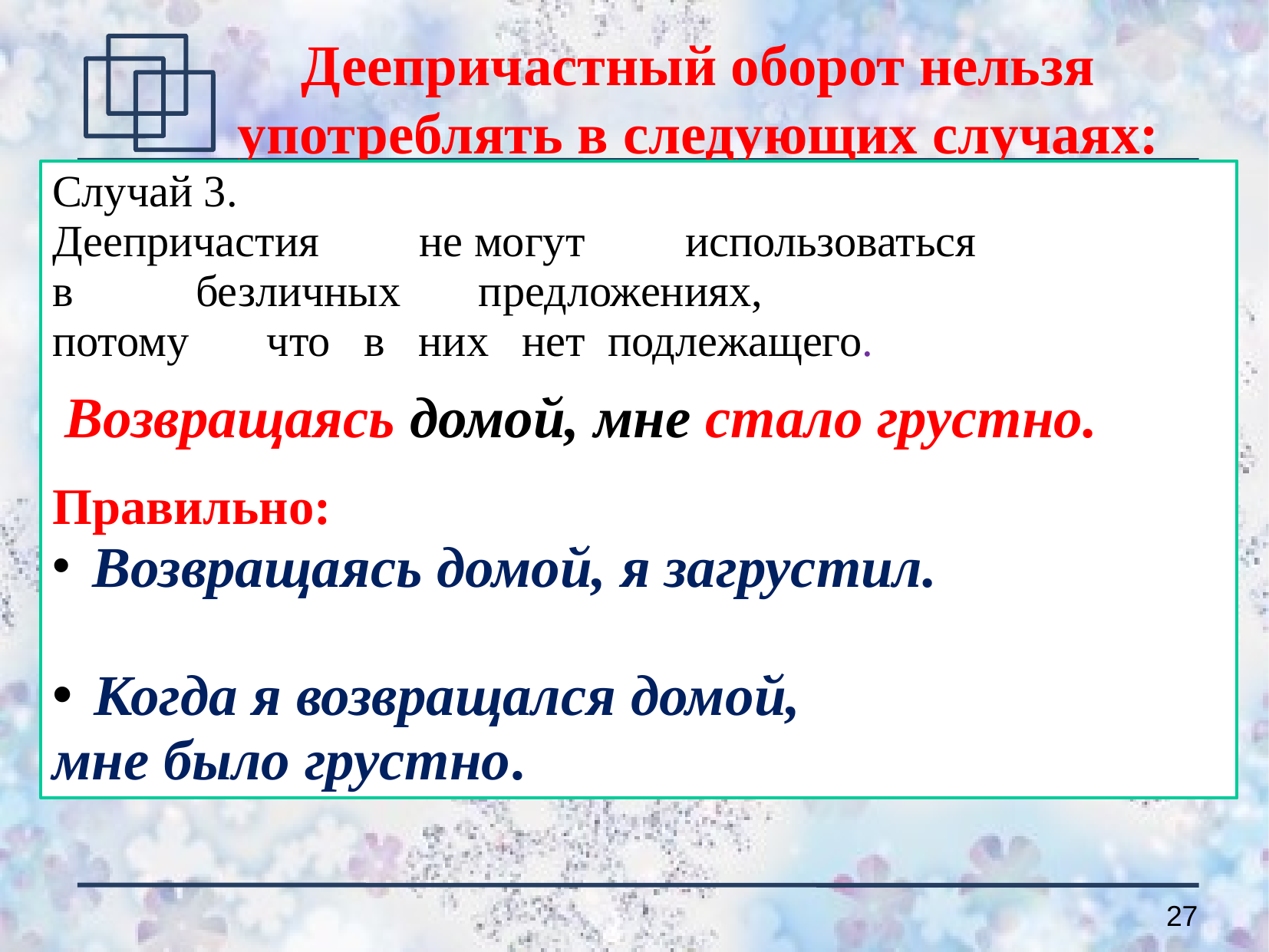

Деепричастный оборот нельзя употреблять в следующих случаях:
Случай 3.
Деепричастия         не могут         использоваться
в           безличных       предложениях,
потому       что   в   них   нет  подлежащего.

 Возвращаясь домой, мне стало грустно.

Правильно:
 Возвращаясь домой, я загрустил.

 Когда я возвращался домой,
мне было грустно.
2) Если он относится  к страдательным причастиям, так как в этом случае субъект действия, выраженного сказуемым,  и субъект действия, обозначенного деепричастием, не совпадают.
Пытаясь  выплыть, мальчик был спасён отцом.
Рассуждаем : субъекты не совпадают (выплывал мальчик, а спасал отец).